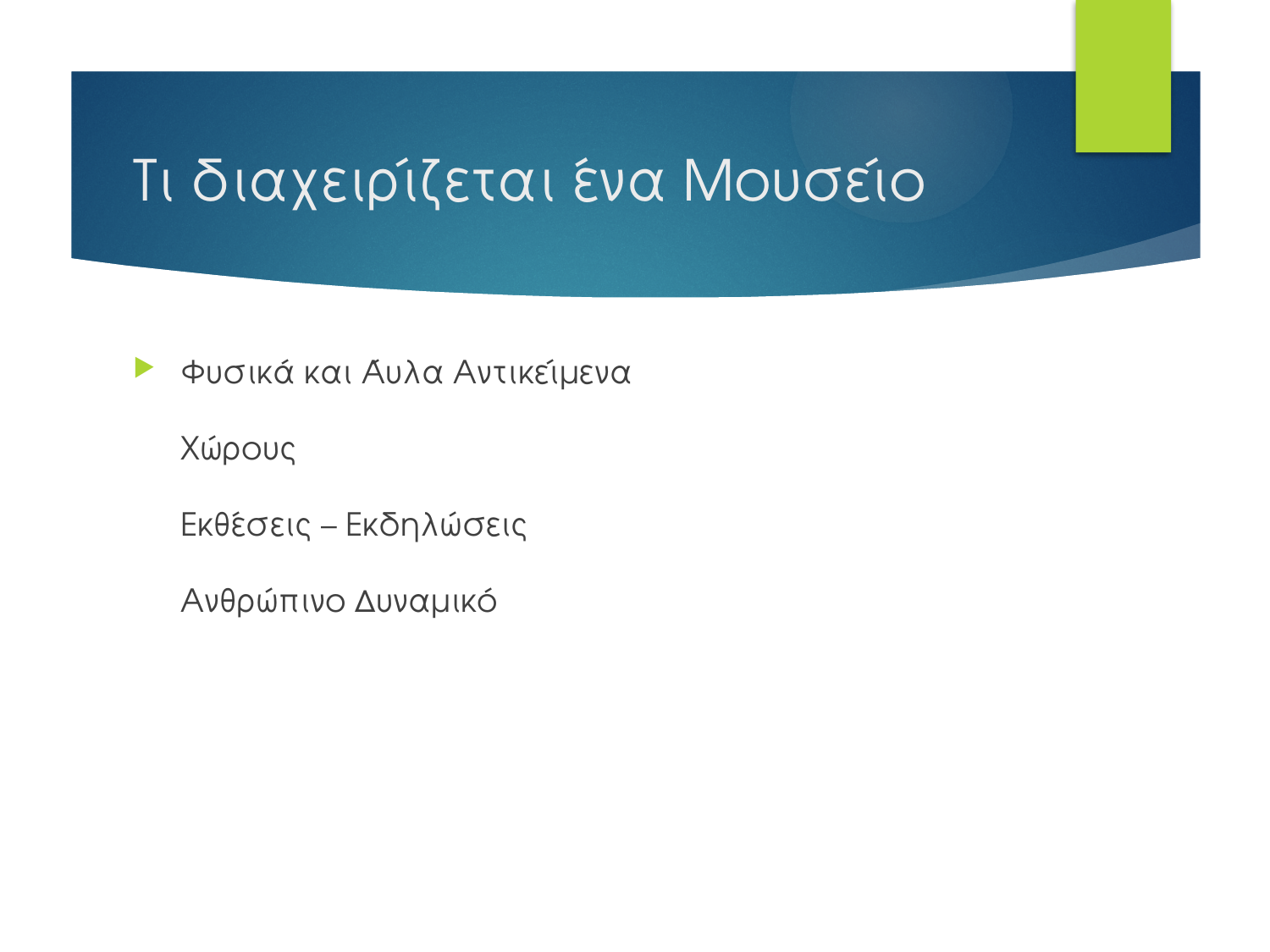

# Τι διαχειρίζεται ένα Μουσείο
Φυσικά και Άυλα Αντικείμενα
Χώρους
Εκθέσεις – Εκδηλώσεις
Ανθρώπινο Δυναμικό